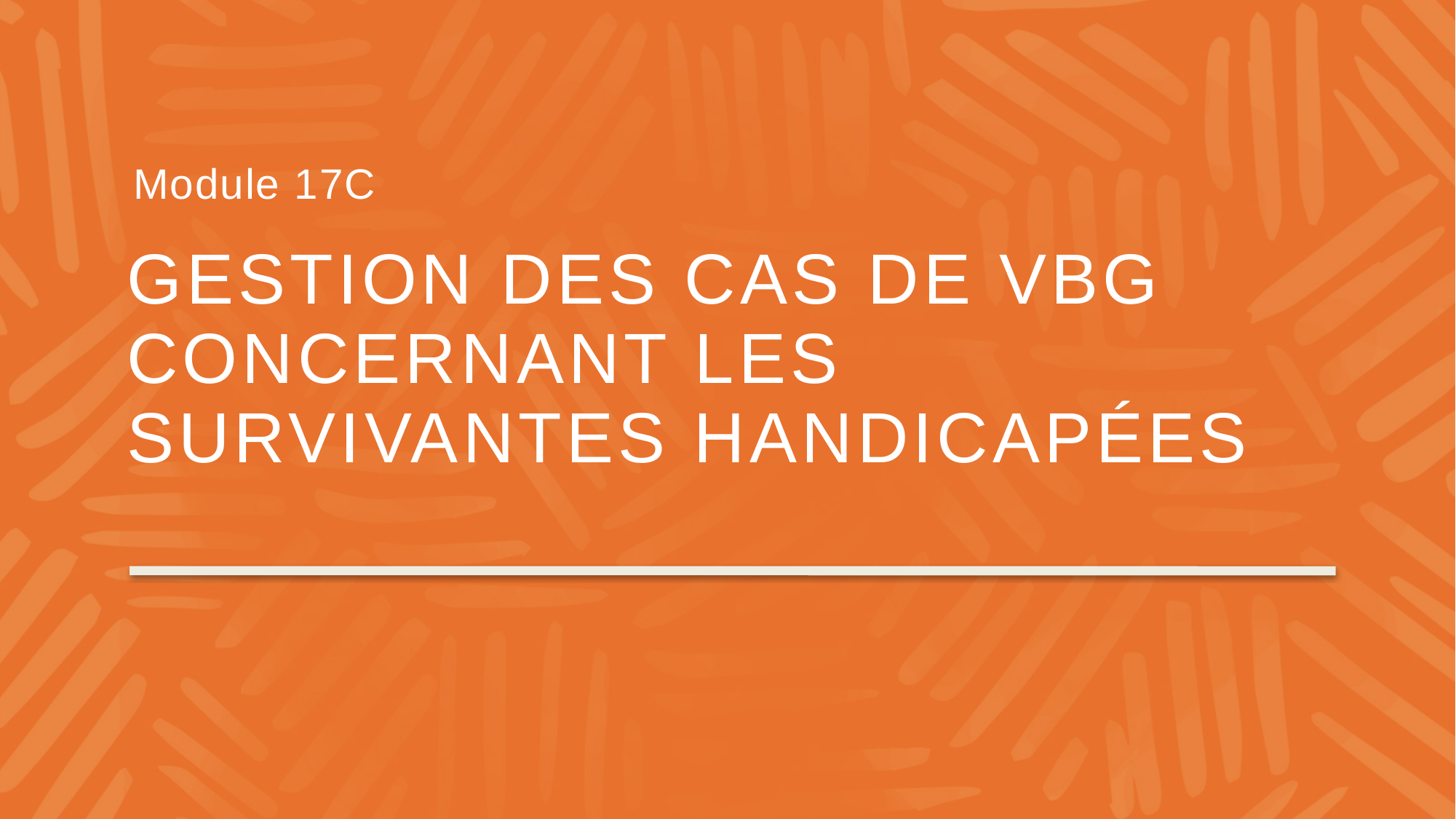

Module 17C

Gestion des cas de VBG concernant les survivantes handicapées